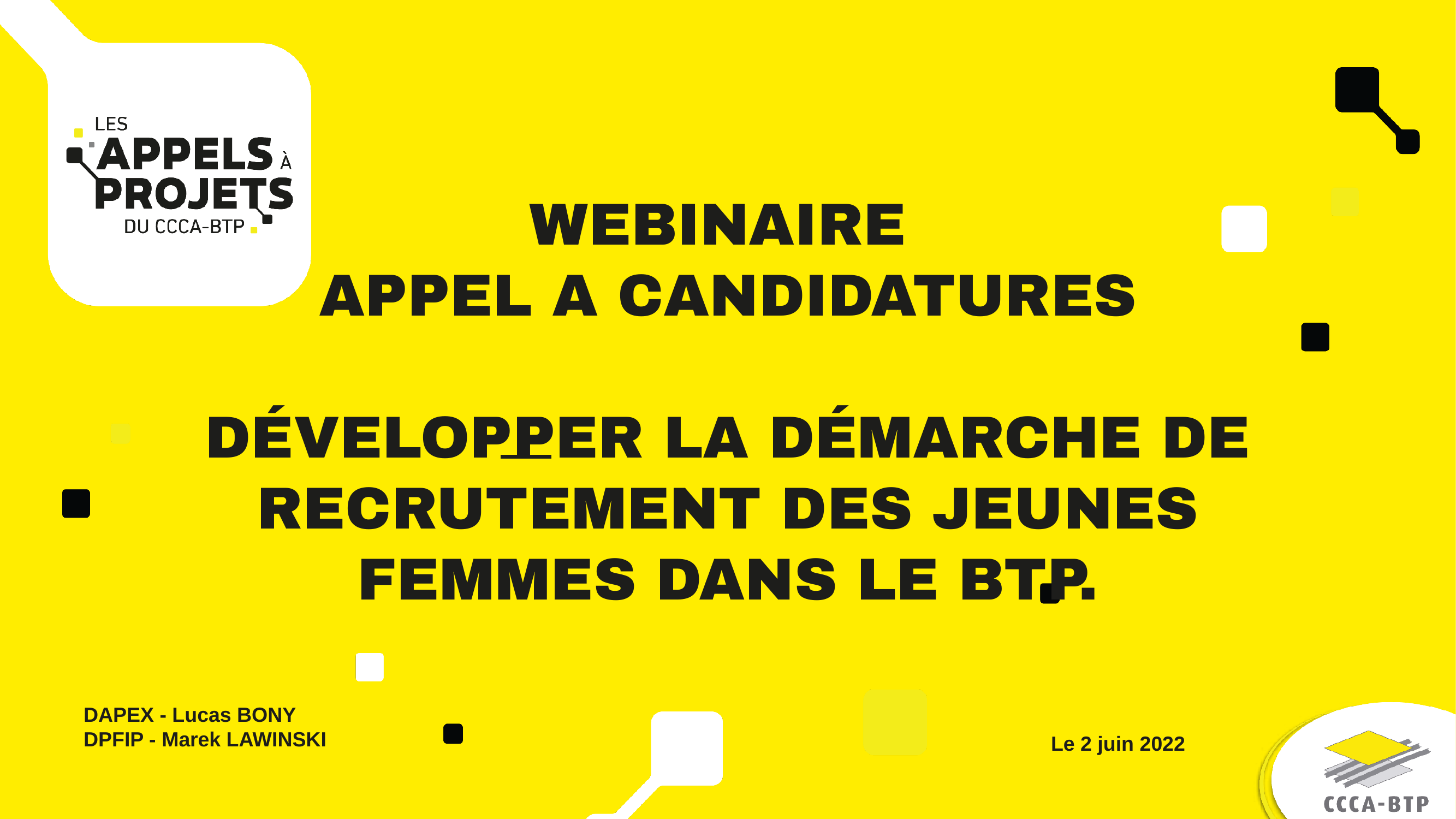

# WEBINAIRE  appel a candidatures Développer la démarche de recrutement des jeunes femmes dans le btp.
DAPEX - Lucas BONY
DPFIP - Marek LAWINSKI
Le 2 juin 2022